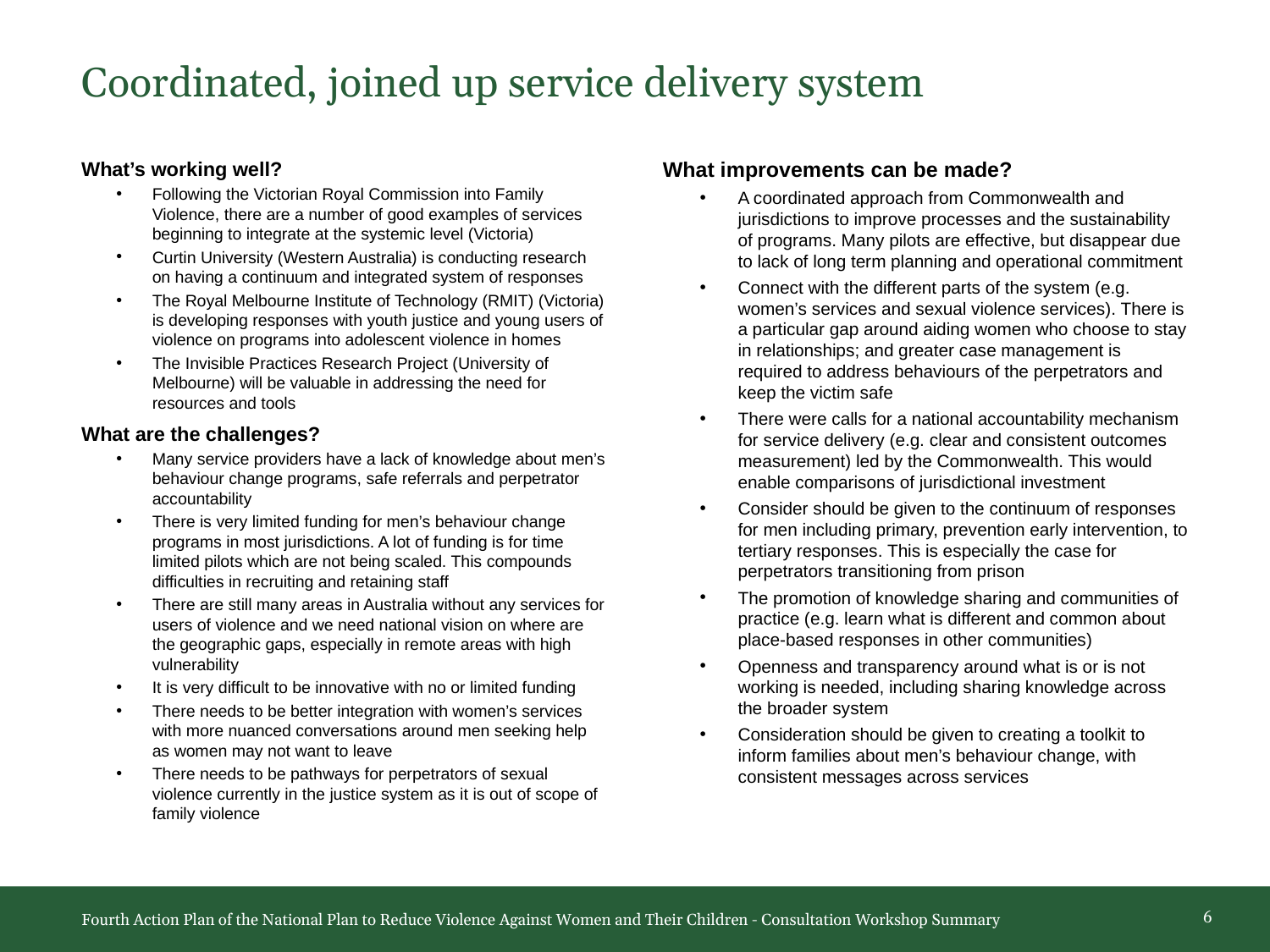

# Coordinated, joined up service delivery system
What’s working well?
Following the Victorian Royal Commission into Family Violence, there are a number of good examples of services beginning to integrate at the systemic level (Victoria)
Curtin University (Western Australia) is conducting research on having a continuum and integrated system of responses
The Royal Melbourne Institute of Technology (RMIT) (Victoria) is developing responses with youth justice and young users of violence on programs into adolescent violence in homes
The Invisible Practices Research Project (University of Melbourne) will be valuable in addressing the need for resources and tools
What are the challenges?
Many service providers have a lack of knowledge about men’s behaviour change programs, safe referrals and perpetrator accountability
There is very limited funding for men’s behaviour change programs in most jurisdictions. A lot of funding is for time limited pilots which are not being scaled. This compounds difficulties in recruiting and retaining staff
There are still many areas in Australia without any services for users of violence and we need national vision on where are the geographic gaps, especially in remote areas with high vulnerability
It is very difficult to be innovative with no or limited funding
There needs to be better integration with women’s services with more nuanced conversations around men seeking help as women may not want to leave
There needs to be pathways for perpetrators of sexual violence currently in the justice system as it is out of scope of family violence
What improvements can be made?
A coordinated approach from Commonwealth and jurisdictions to improve processes and the sustainability of programs. Many pilots are effective, but disappear due to lack of long term planning and operational commitment
Connect with the different parts of the system (e.g. women’s services and sexual violence services). There is a particular gap around aiding women who choose to stay in relationships; and greater case management is required to address behaviours of the perpetrators and keep the victim safe
There were calls for a national accountability mechanism for service delivery (e.g. clear and consistent outcomes measurement) led by the Commonwealth. This would enable comparisons of jurisdictional investment
Consider should be given to the continuum of responses for men including primary, prevention early intervention, to tertiary responses. This is especially the case for perpetrators transitioning from prison
The promotion of knowledge sharing and communities of practice (e.g. learn what is different and common about place-based responses in other communities)
Openness and transparency around what is or is not working is needed, including sharing knowledge across the broader system
Consideration should be given to creating a toolkit to inform families about men’s behaviour change, with consistent messages across services
6
Fourth Action Plan of the National Plan to Reduce Violence Against Women and Their Children - Consultation Workshop Summary